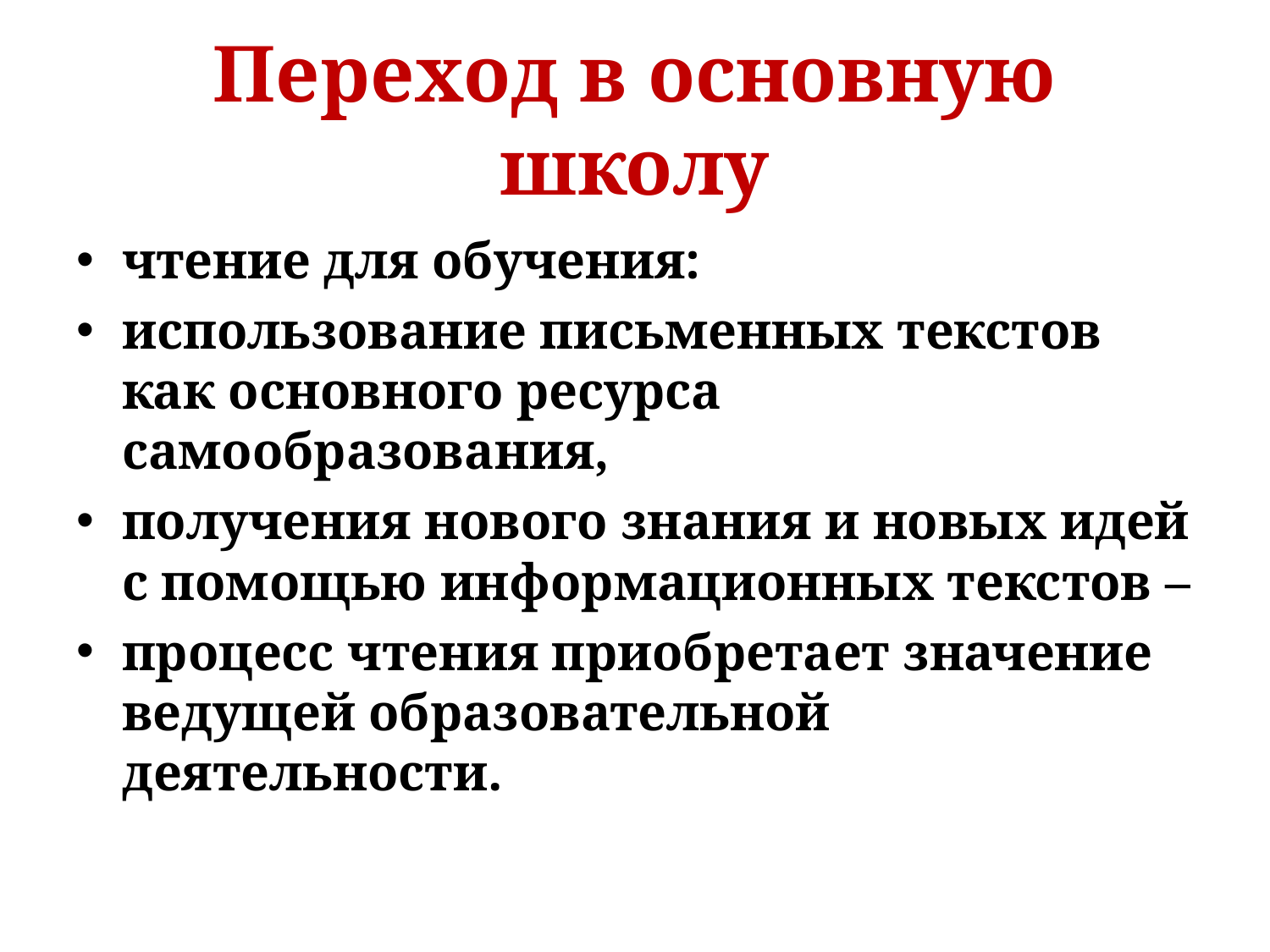

# Переход в основную школу
чтение для обучения:
использование письменных текстов как основного ресурса самообразования,
получения нового знания и новых идей с помощью информационных текстов –
процесс чтения приобретает значение ведущей образовательной деятельности.